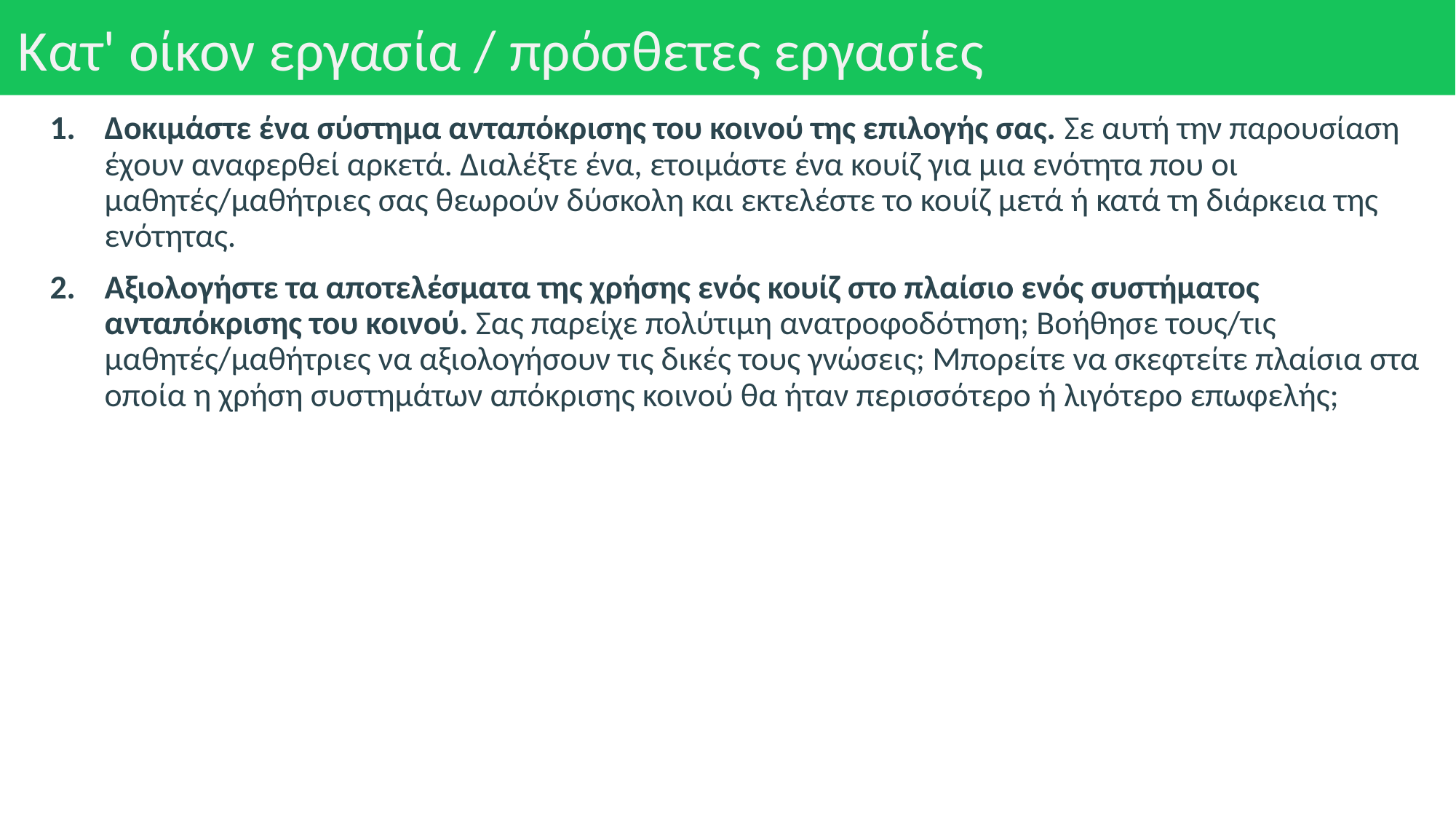

# Κατ' οίκον εργασία / πρόσθετες εργασίες
Δοκιμάστε ένα σύστημα ανταπόκρισης του κοινού της επιλογής σας. Σε αυτή την παρουσίαση έχουν αναφερθεί αρκετά. Διαλέξτε ένα, ετοιμάστε ένα κουίζ για μια ενότητα που οι μαθητές/μαθήτριες σας θεωρούν δύσκολη και εκτελέστε το κουίζ μετά ή κατά τη διάρκεια της ενότητας.
Αξιολογήστε τα αποτελέσματα της χρήσης ενός κουίζ στο πλαίσιο ενός συστήματος ανταπόκρισης του κοινού. Σας παρείχε πολύτιμη ανατροφοδότηση; Βοήθησε τους/τις μαθητές/μαθήτριες να αξιολογήσουν τις δικές τους γνώσεις; Μπορείτε να σκεφτείτε πλαίσια στα οποία η χρήση συστημάτων απόκρισης κοινού θα ήταν περισσότερο ή λιγότερο επωφελής;